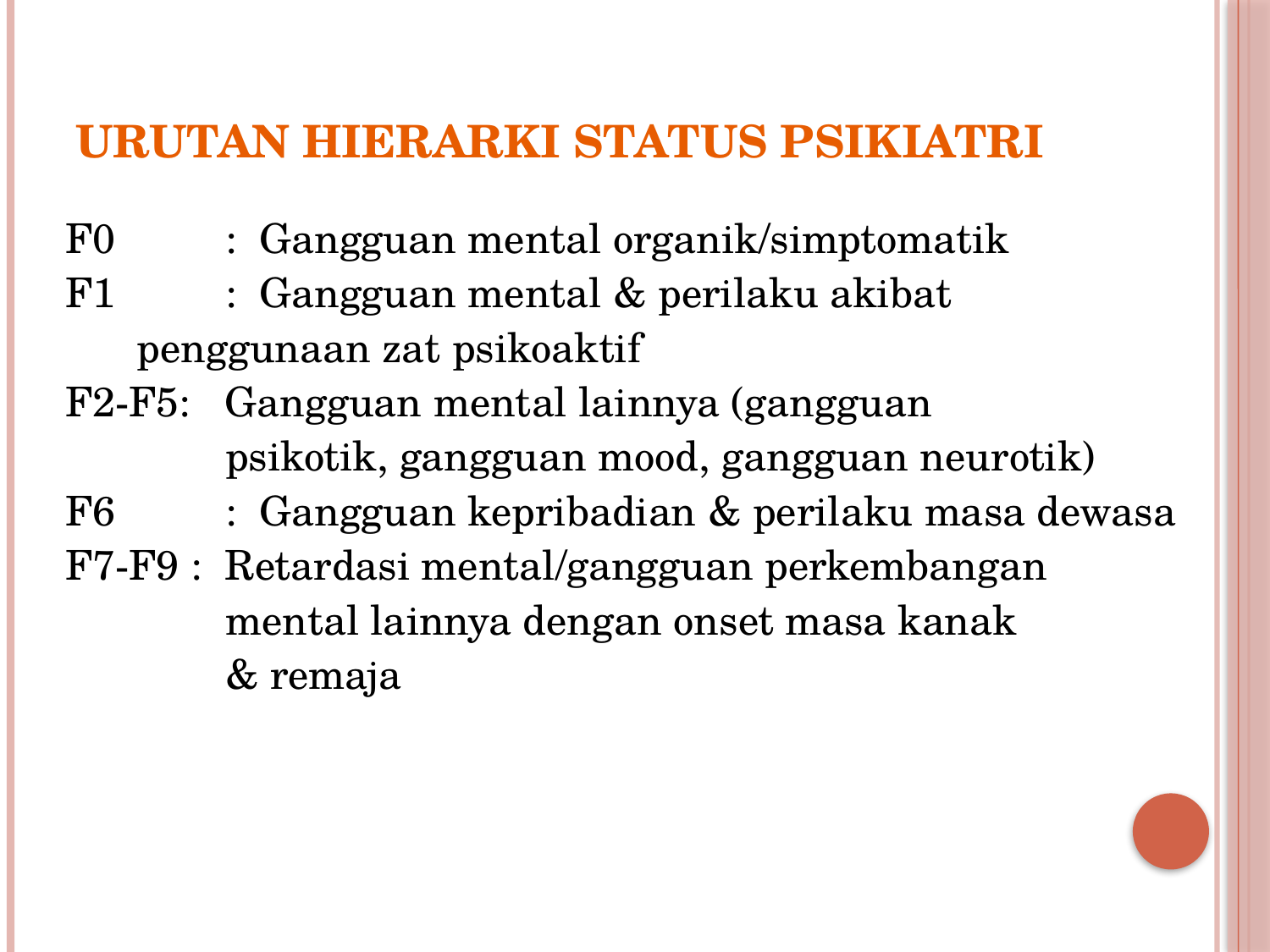

# Urutan Hierarki Status Psikiatri
F0 	:  Gangguan mental organik/simptomatik
F1 	:  Gangguan mental & perilaku akibat
		   penggunaan zat psikoaktif
F2-F5:   Gangguan mental lainnya (gangguan
              psikotik, gangguan mood, gangguan neurotik)
F6 	:  Gangguan kepribadian & perilaku masa dewasa
F7-F9 :  Retardasi mental/gangguan perkembangan
              mental lainnya dengan onset masa kanak
              & remaja